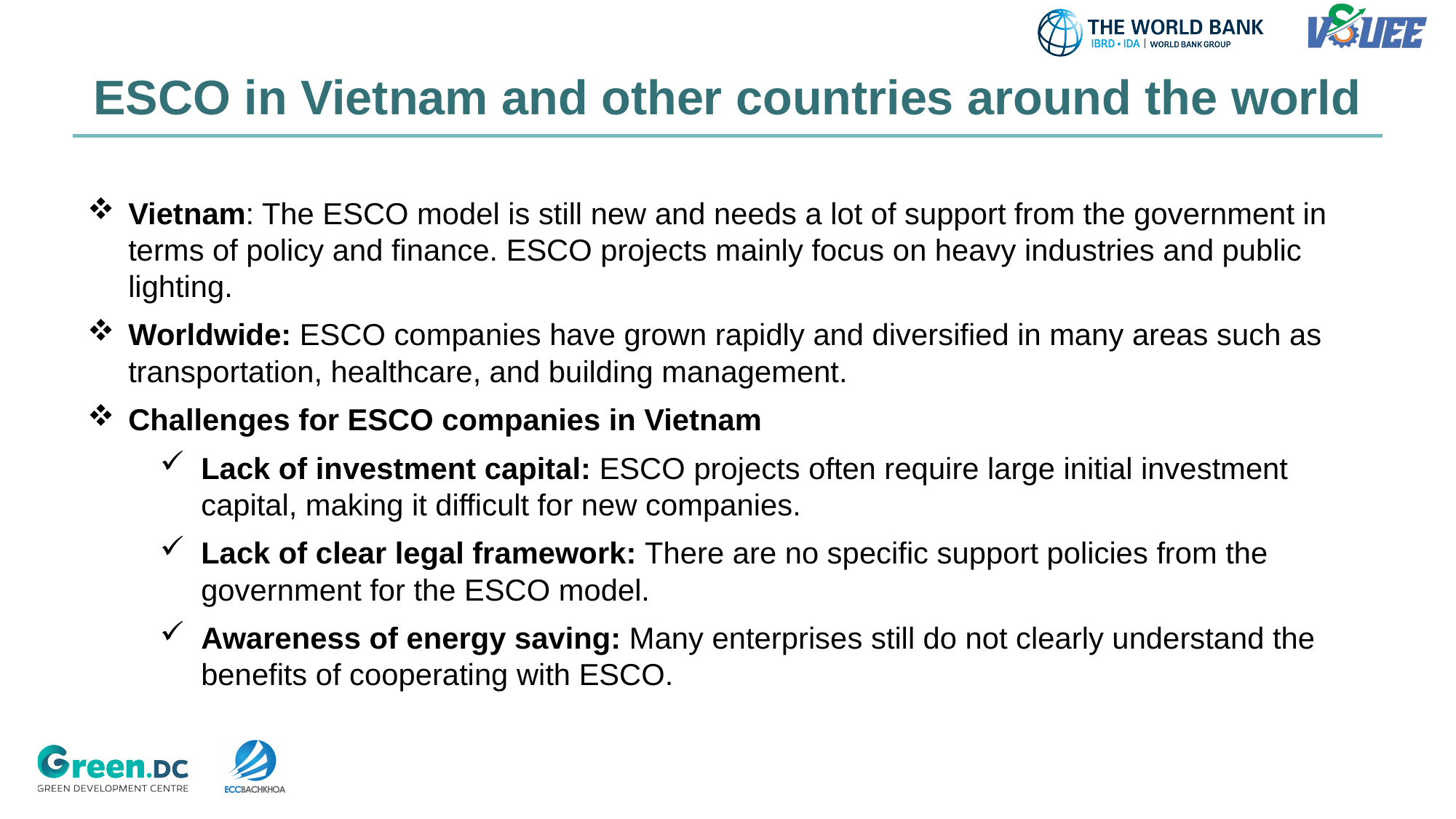

# ESCO in Vietnam and other countries around the world
Vietnam: The ESCO model is still new and needs a lot of support from the government in terms of policy and finance. ESCO projects mainly focus on heavy industries and public lighting.
Worldwide: ESCO companies have grown rapidly and diversified in many areas such as transportation, healthcare, and building management.
Challenges for ESCO companies in Vietnam
Lack of investment capital: ESCO projects often require large initial investment capital, making it difficult for new companies.
Lack of clear legal framework: There are no specific support policies from the government for the ESCO model.
Awareness of energy saving: Many enterprises still do not clearly understand the benefits of cooperating with ESCO.